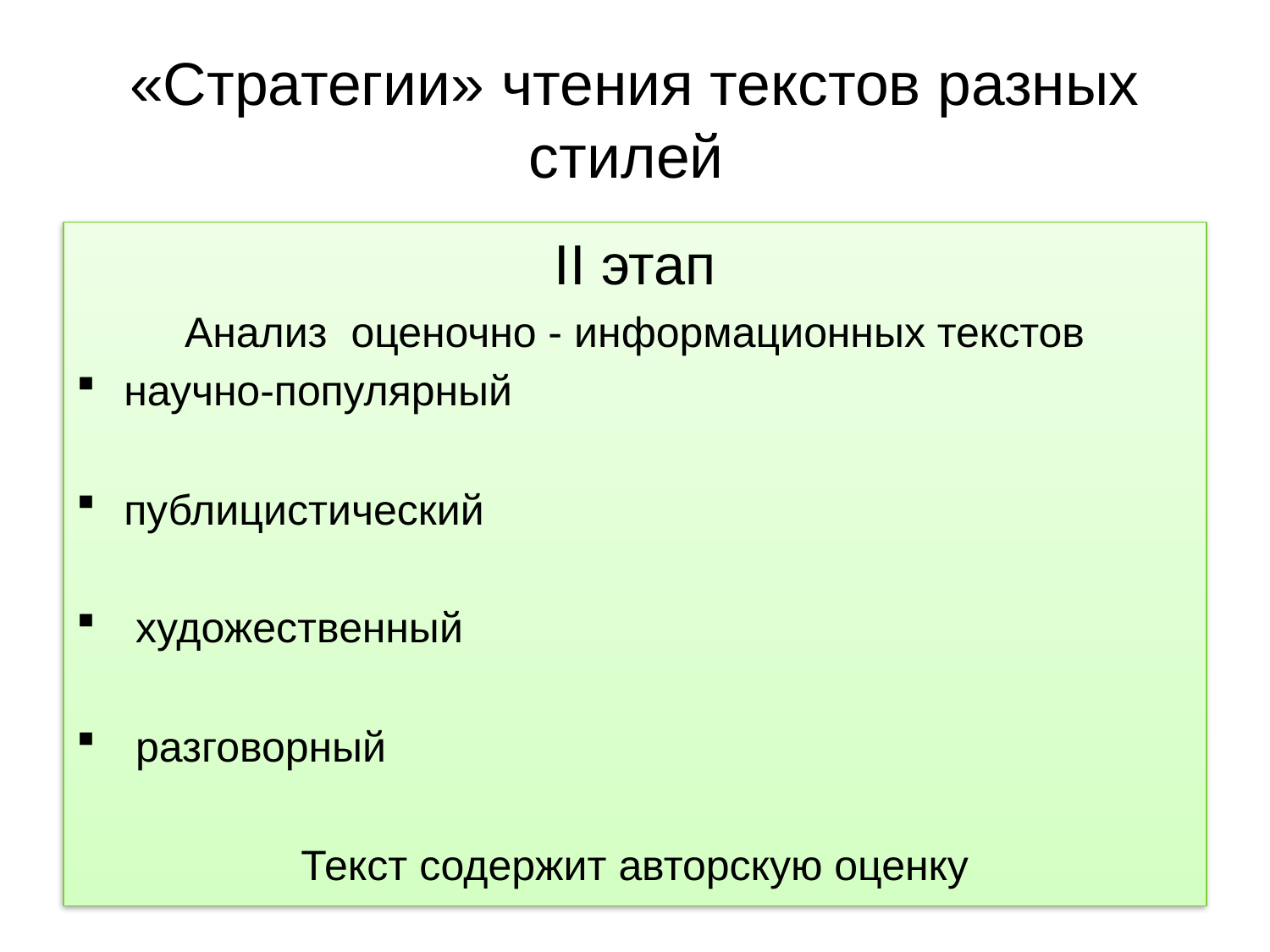

# «Стратегии» чтения текстов разных стилей
II этап
Анализ  оценочно - информационных текстов
научно-популярный

публицистический

 художественный

 разговорный

Текст содержит авторскую оценку